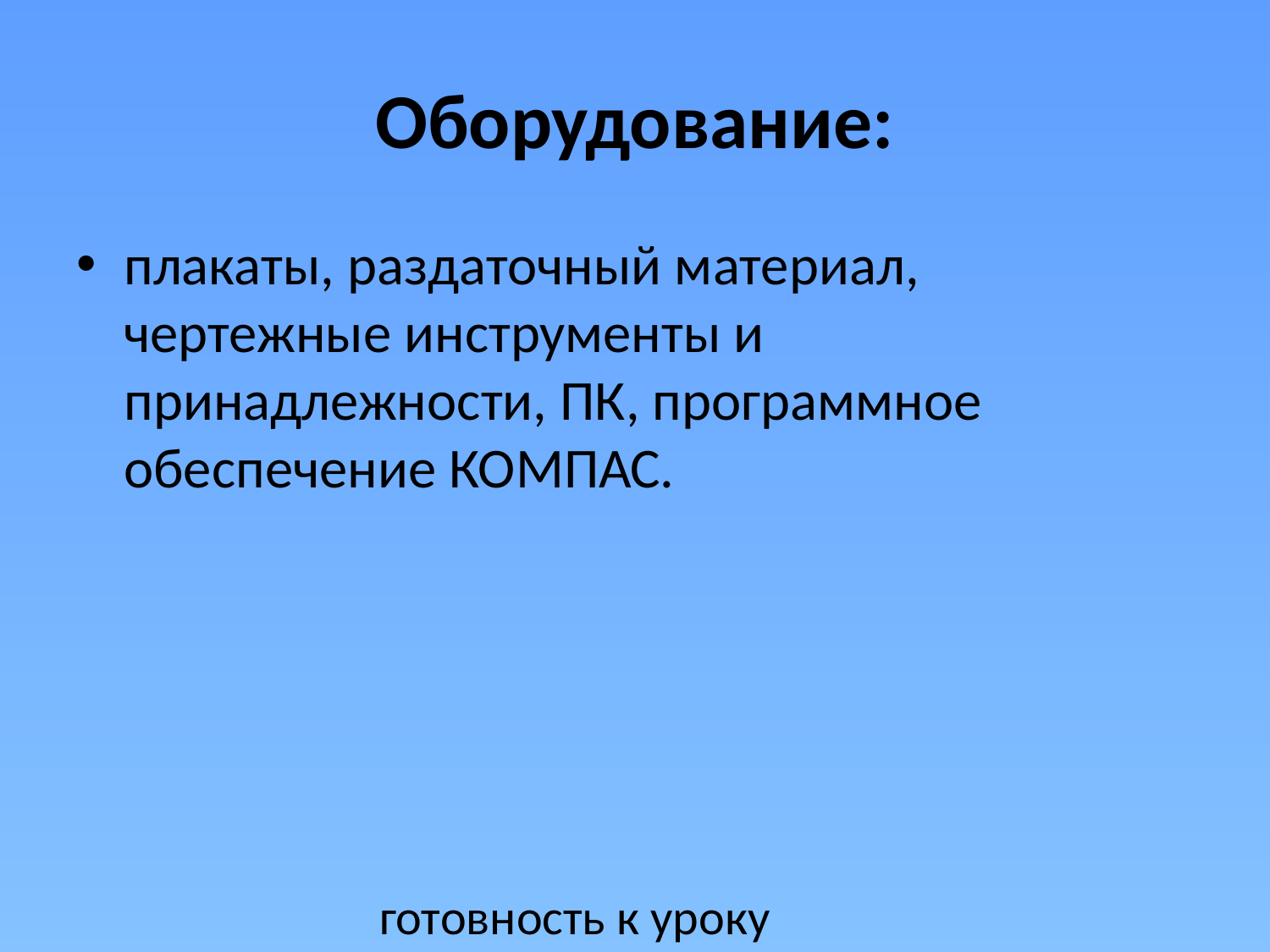

# Оборудование:
плакаты, раздаточный материал, чертежные инструменты и принадлежности, ПК, программное обеспечение КОМПАС.

готовность к уроку